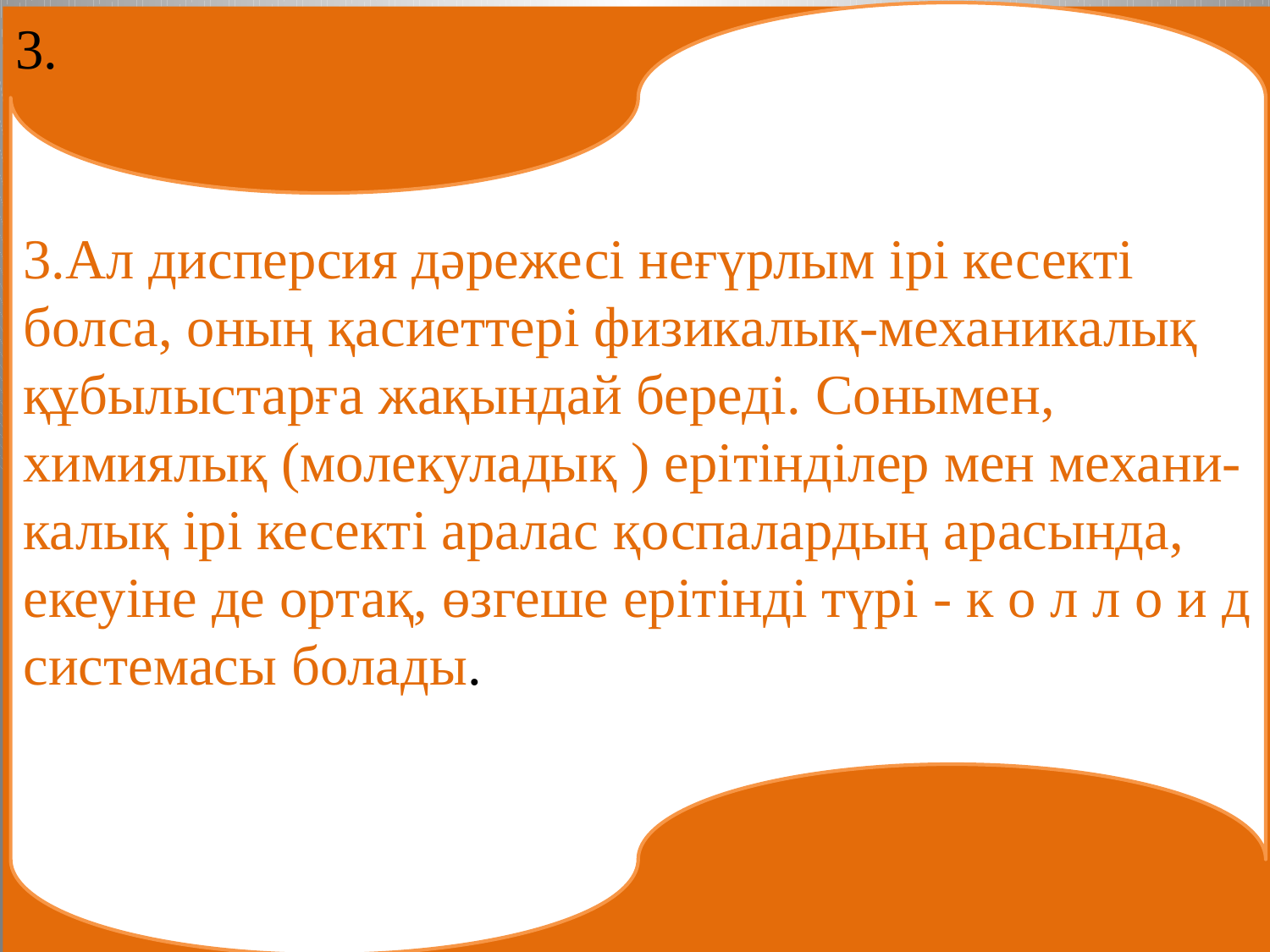

3.Ал дисперсия дәрежесі неғүрлым ірі кесекті болса, оның қасиеттері физикалық-механикалық құбылыстарға жақындай береді. Сонымен, химиялық (молекуладық ) ерітінділер мен механи- калық ірі кесекті аралас қоспалардың арасында, екеуіне де ортақ, өзгеше ерітінді түрі - к о л л о и д системасы болады.

3.